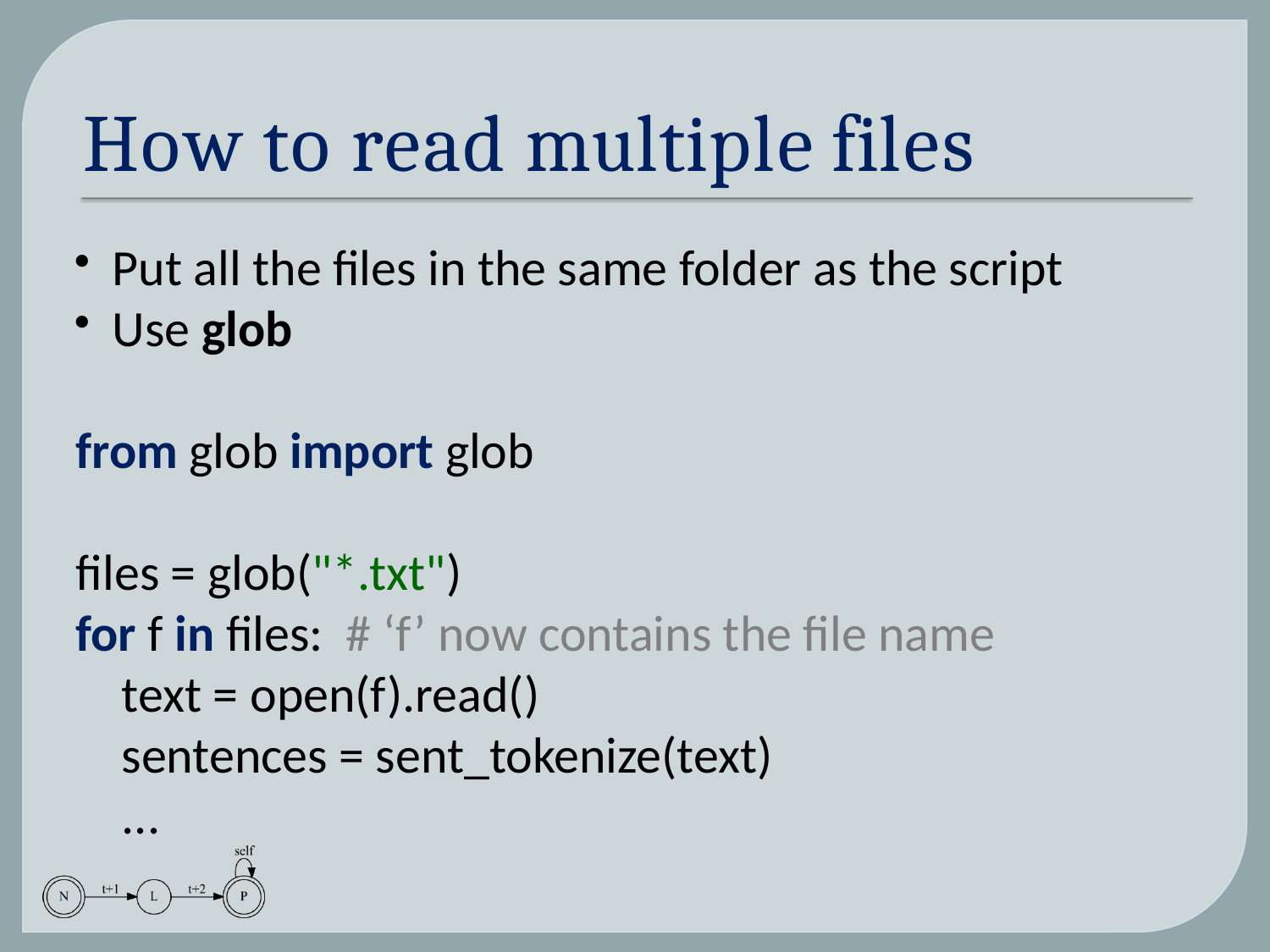

# How to read multiple files
Put all the files in the same folder as the script
Use glob

from glob import glob
files = glob("*.txt")
for f in files:  # ‘f’ now contains the file name
    text = open(f).read()
    sentences = sent_tokenize(text)
    ...